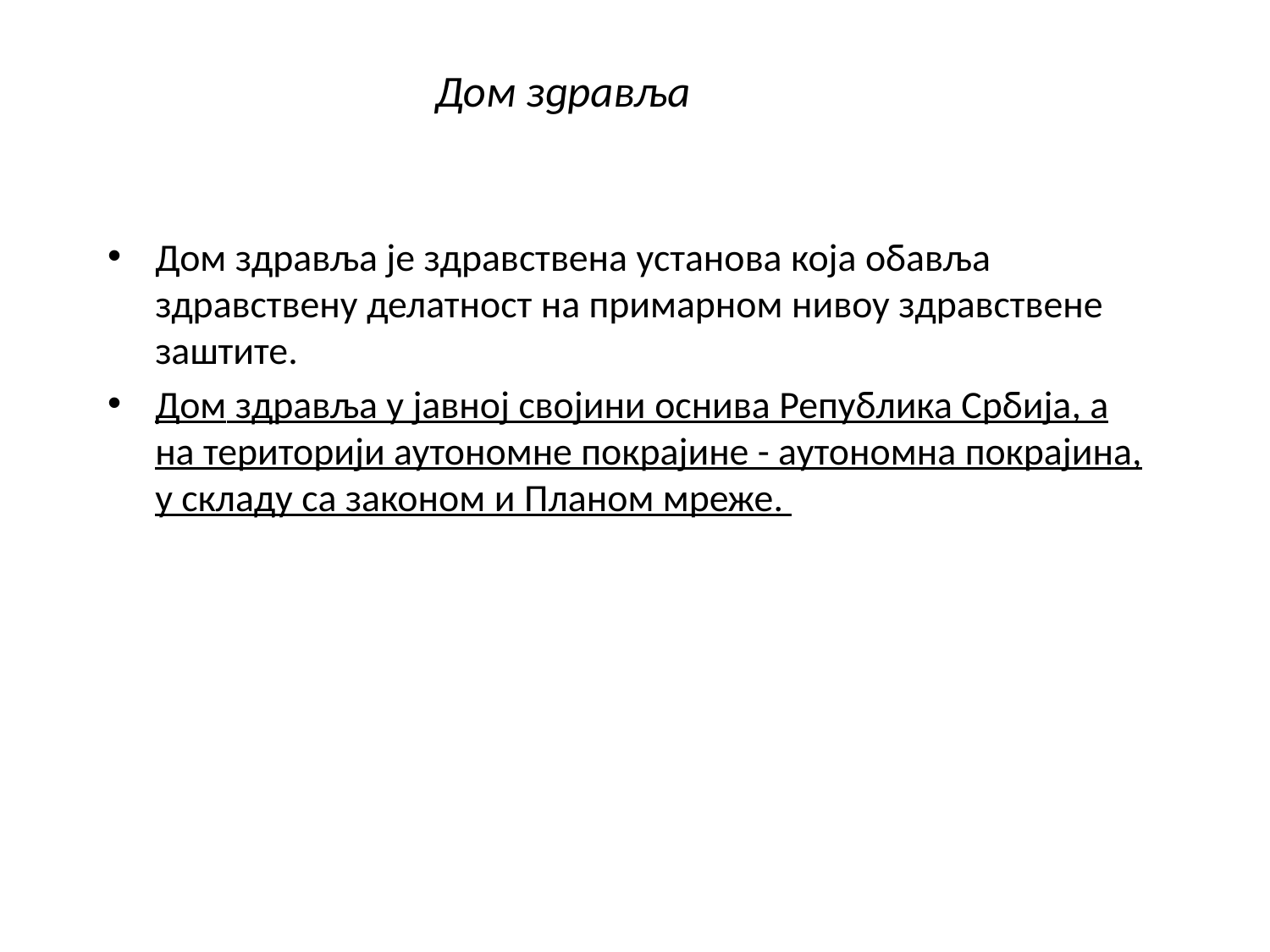

# Дом здравља
Дом здравља је здравствена установа која обавља здравствену делатност на примарном нивоу здравствене заштите.
Дом здравља у јавној својини оснива Република Србија, а на територији аутономне покрајине - аутономна покрајина, у складу са законом и Планом мреже.